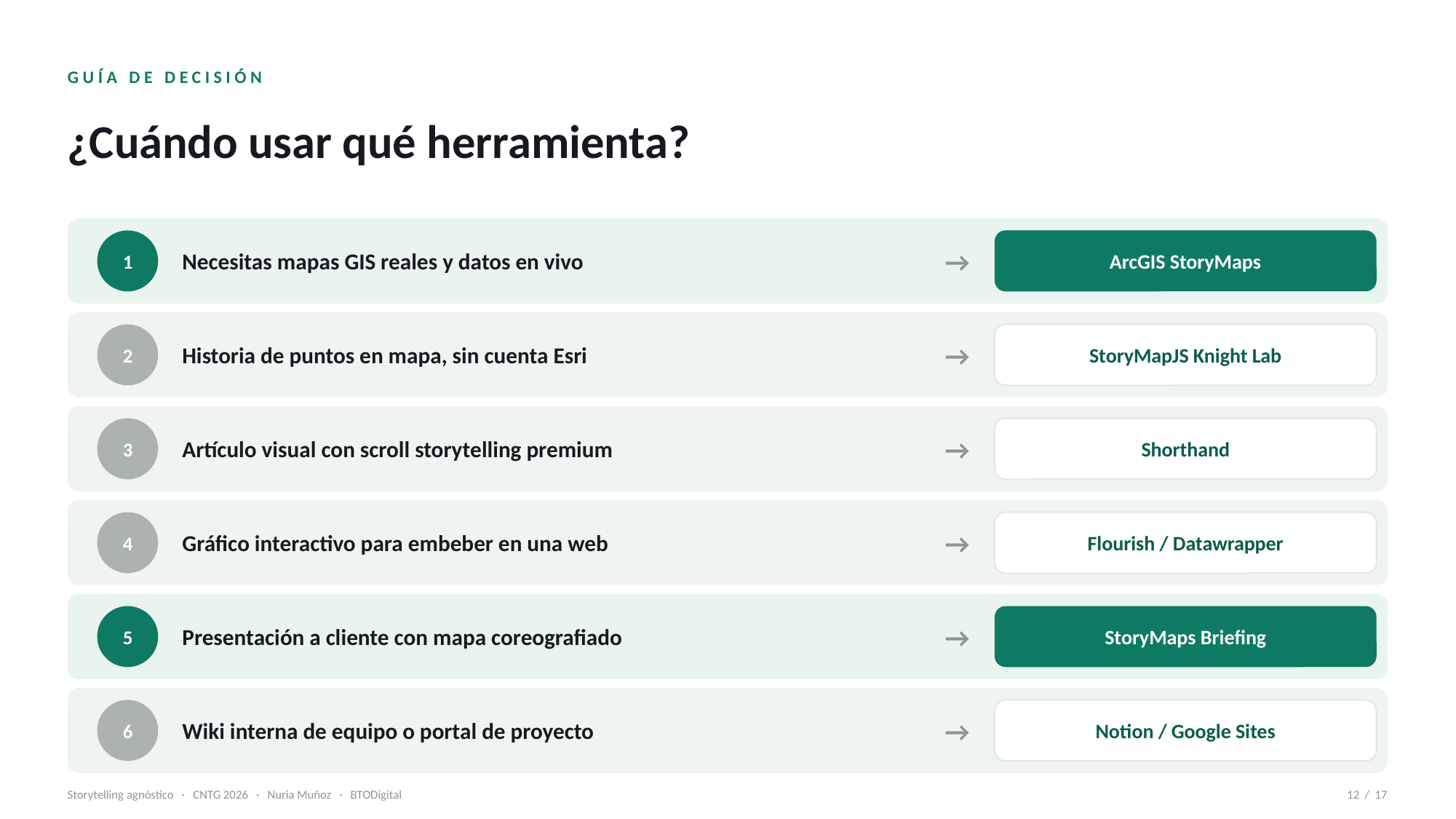

GUÍA DE DECISIÓN
¿Cuándo usar qué herramienta?

Necesitas mapas GIS reales y datos en vivo
→

1

ArcGIS StoryMaps

Historia de puntos en mapa, sin cuenta Esri
→

2

StoryMapJS Knight Lab

Artículo visual con scroll storytelling premium
→

3

Shorthand

Gráfico interactivo para embeber en una web
→

4

Flourish / Datawrapper

Presentación a cliente con mapa coreografiado
→

5

StoryMaps Briefing

Wiki interna de equipo o portal de proyecto
→

6

Notion / Google Sites
Storytelling agnóstico   ·   CNTG 2026   ·   Nuria Muñoz   ·   BTODigital
12  /  17